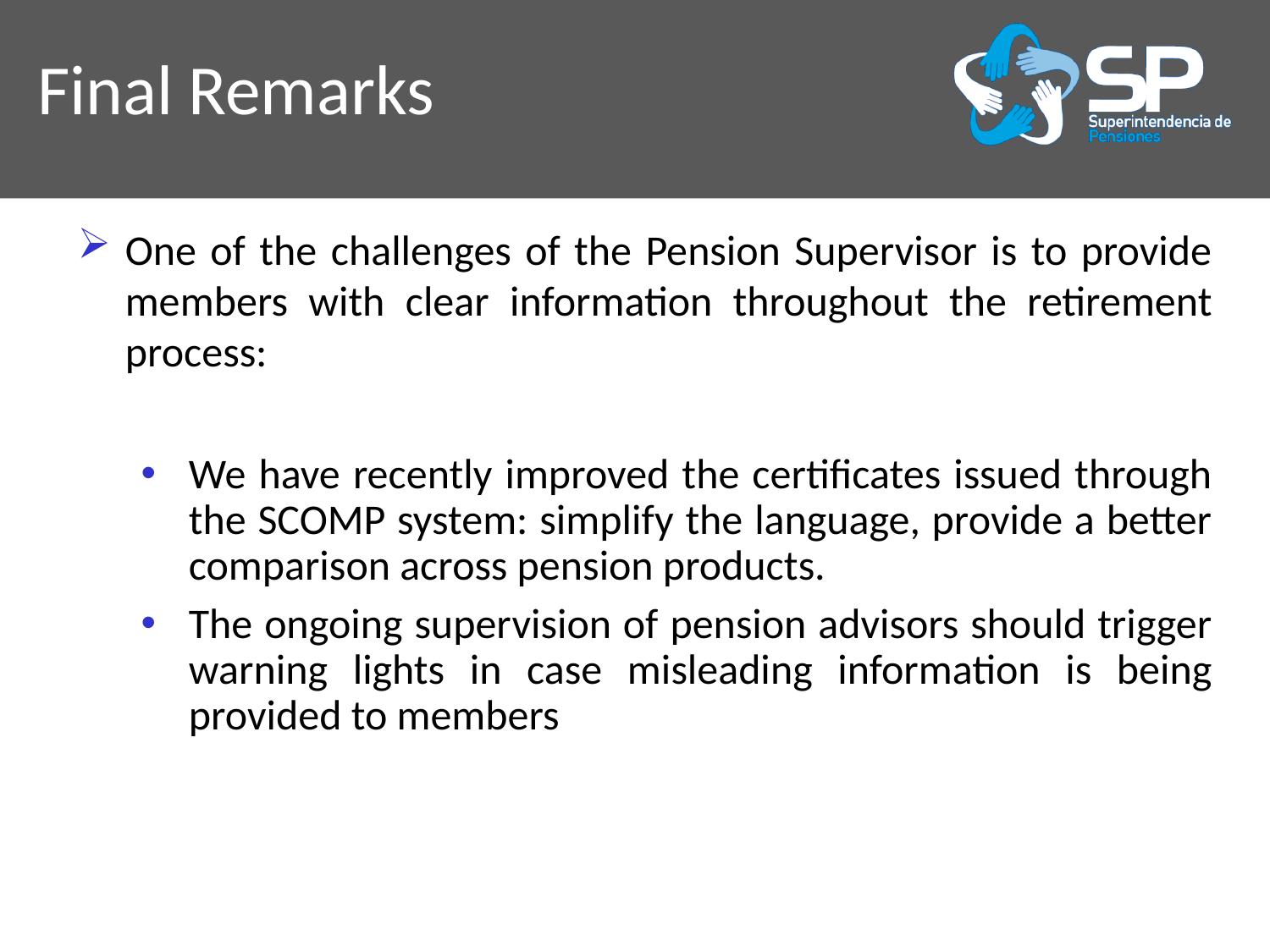

Final Remarks
One of the challenges of the Pension Supervisor is to provide members with clear information throughout the retirement process:

We have recently improved the certificates issued through the SCOMP system: simplify the language, provide a better comparison across pension products.
The ongoing supervision of pension advisors should trigger warning lights in case misleading information is being provided to members